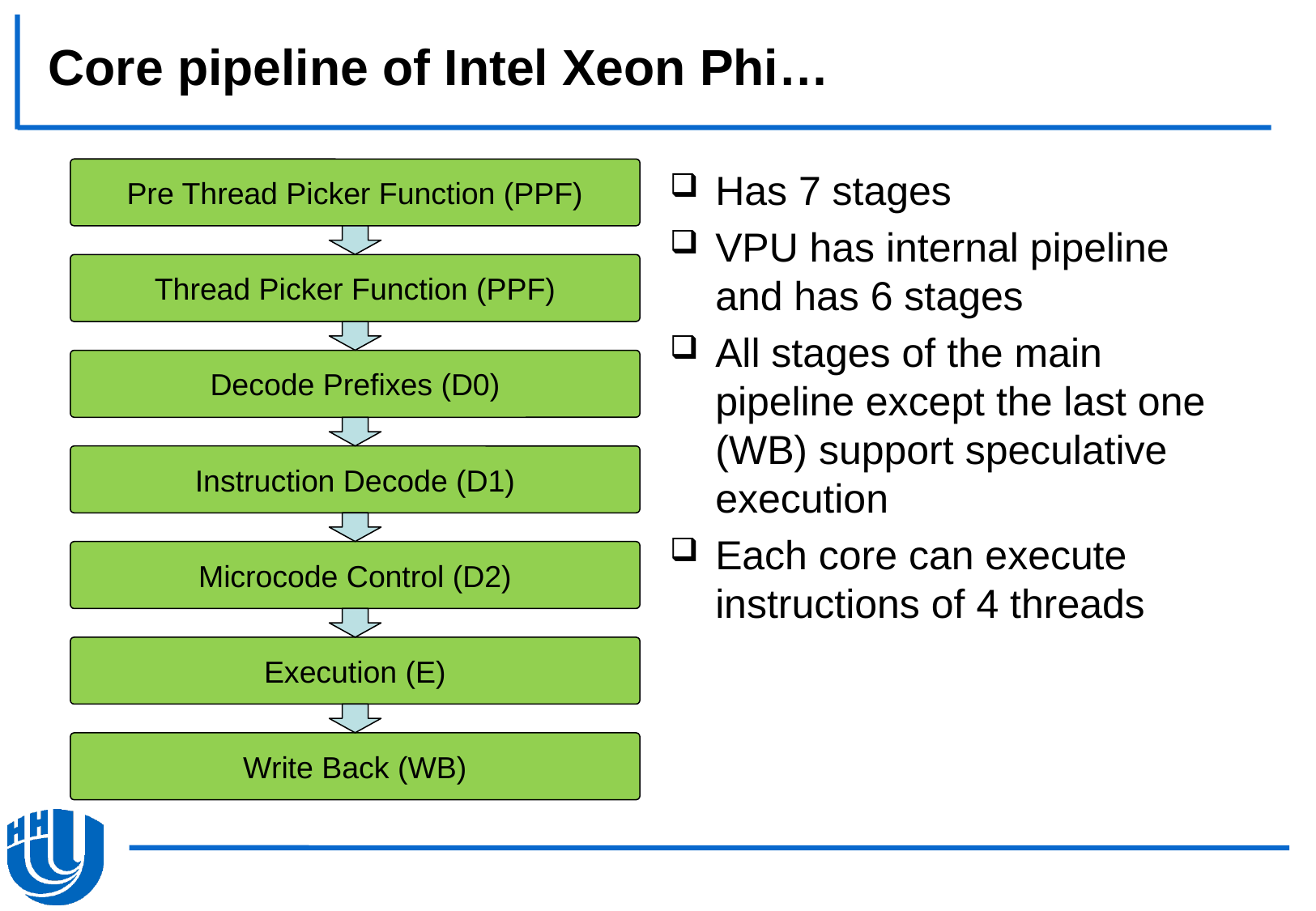

# Core pipeline of Intel Xeon Phi…
Pre Thread Picker Function (PPF)
Has 7 stages
VPU has internal pipeline and has 6 stages
All stages of the main pipeline except the last one (WB) support speculative execution
Each core can execute instructions of 4 threads

Thread Picker Function (PPF)

Decode Prefixes (D0)

Instruction Decode (D1)

Microcode Control (D2)

Execution (E)

Write Back (WB)